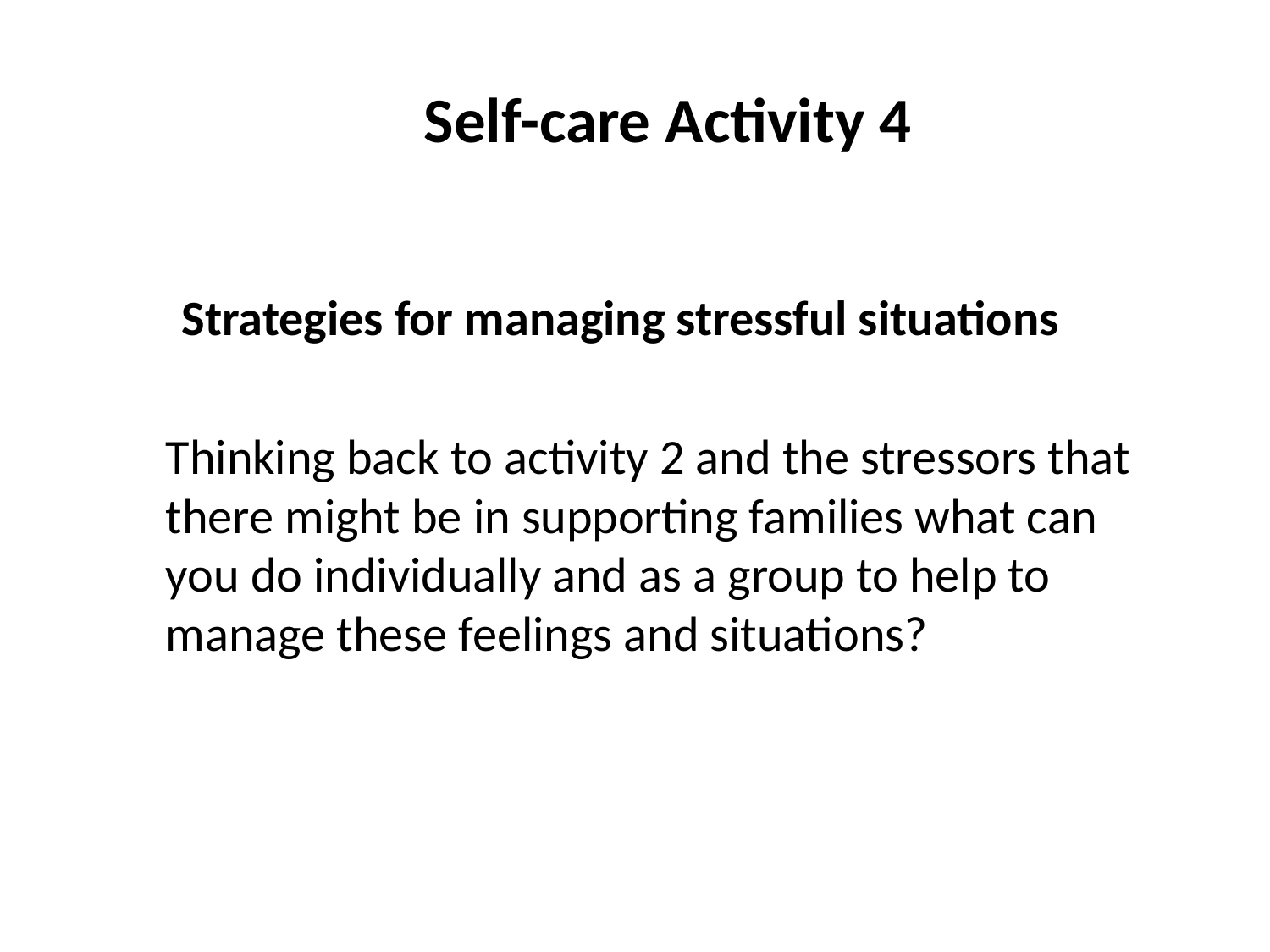

Self-care Activity 4
Strategies for managing stressful situations

Thinking back to activity 2 and the stressors that there might be in supporting families what can you do individually and as a group to help to manage these feelings and situations?